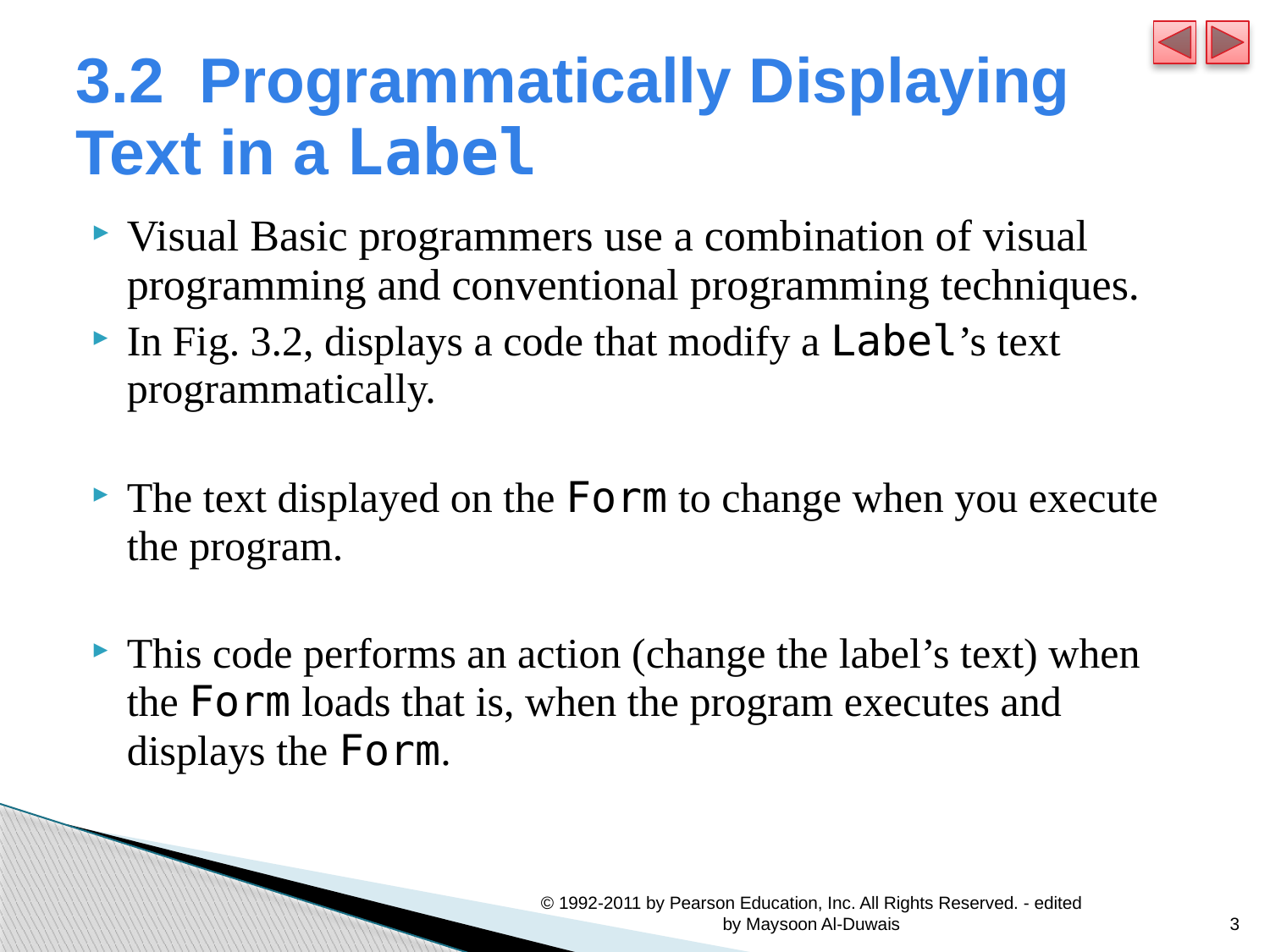

# 3.2  Programmatically Displaying Text in a Label
Visual Basic programmers use a combination of visual programming and conventional programming techniques.
In Fig. 3.2, displays a code that modify a Label’s text programmatically.

The text displayed on the Form to change when you execute the program.

This code performs an action (change the label’s text) when the Form loads that is, when the program executes and displays the Form.
© 1992-2011 by Pearson Education, Inc. All Rights Reserved. - edited by Maysoon Al-Duwais
3